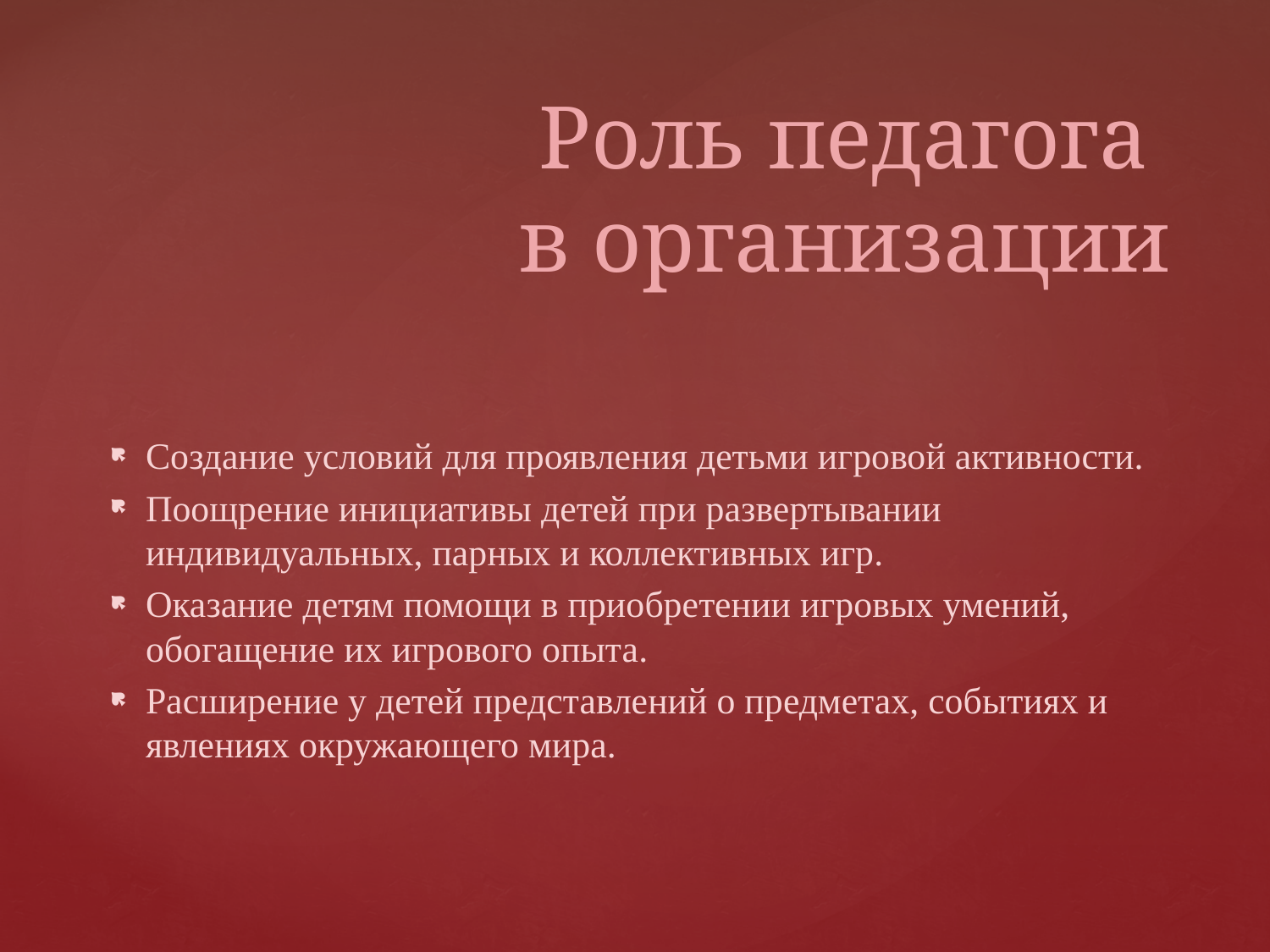

# Роль педагога в организации
Создание условий для проявления детьми игровой активности.
Поощрение инициативы детей при развертывании индивидуальных, парных и коллективных игр.
Оказание детям помощи в приобретении игровых умений, обогащение их игрового опыта.
Расширение у детей представлений о предметах, событиях и явлениях окружающего мира.